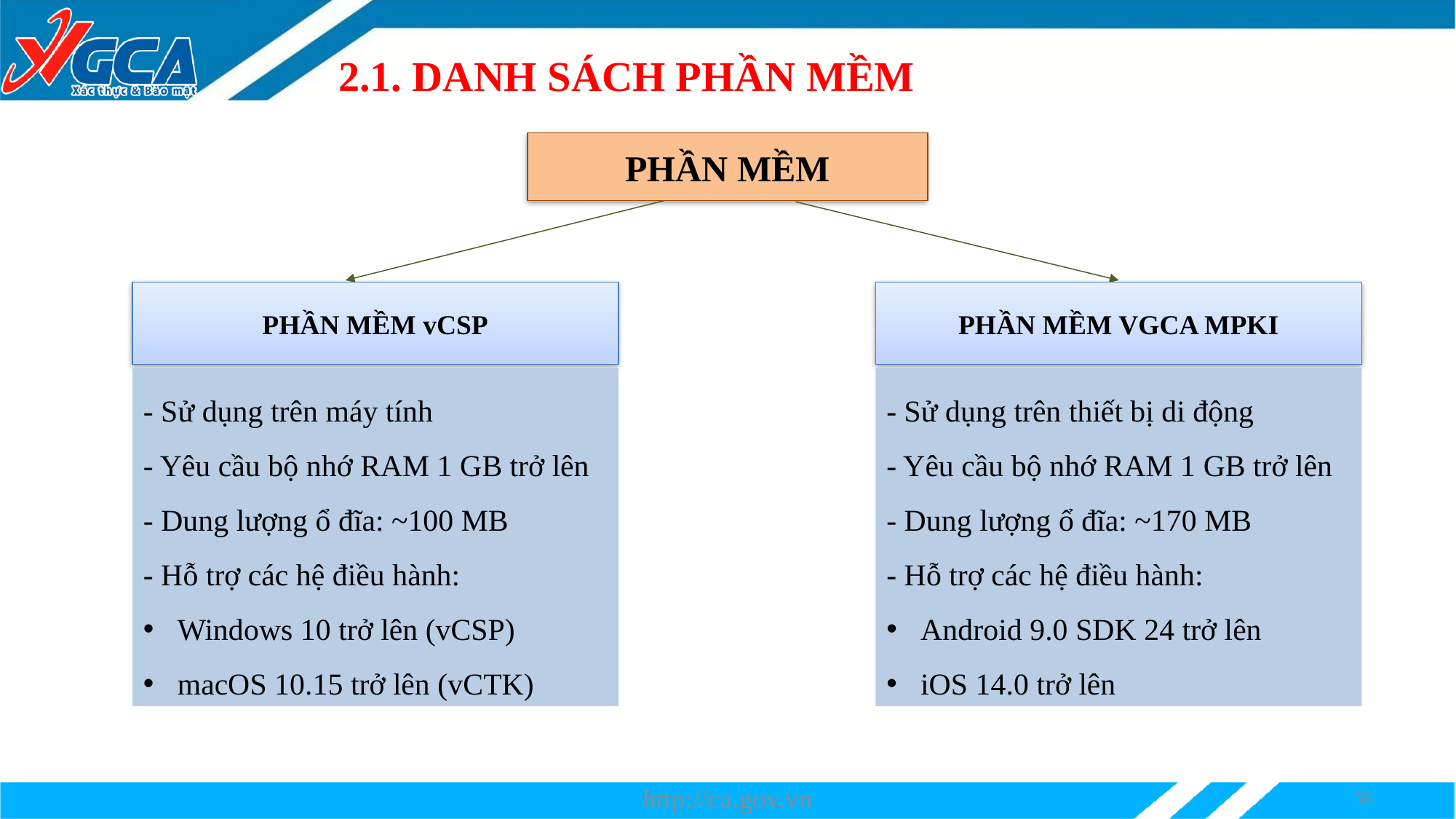

# 2.1. DANH SÁCH PHẦN MỀM
PHẦN MỀM
PHẦN MỀM vCSP
PHẦN MỀM VGCA MPKI
- Sử dụng trên máy tính
- Yêu cầu bộ nhớ RAM 1 GB trở lên
- Dung lượng ổ đĩa: ~100 MB
- Hỗ trợ các hệ điều hành:
Windows 10 trở lên (vCSP)
macOS 10.15 trở lên (vCTK)
- Sử dụng trên thiết bị di động
- Yêu cầu bộ nhớ RAM 1 GB trở lên
- Dung lượng ổ đĩa: ~170 MB
- Hỗ trợ các hệ điều hành:
Android 9.0 SDK 24 trở lên
iOS 14.0 trở lên
http://ca.gov.vn
56